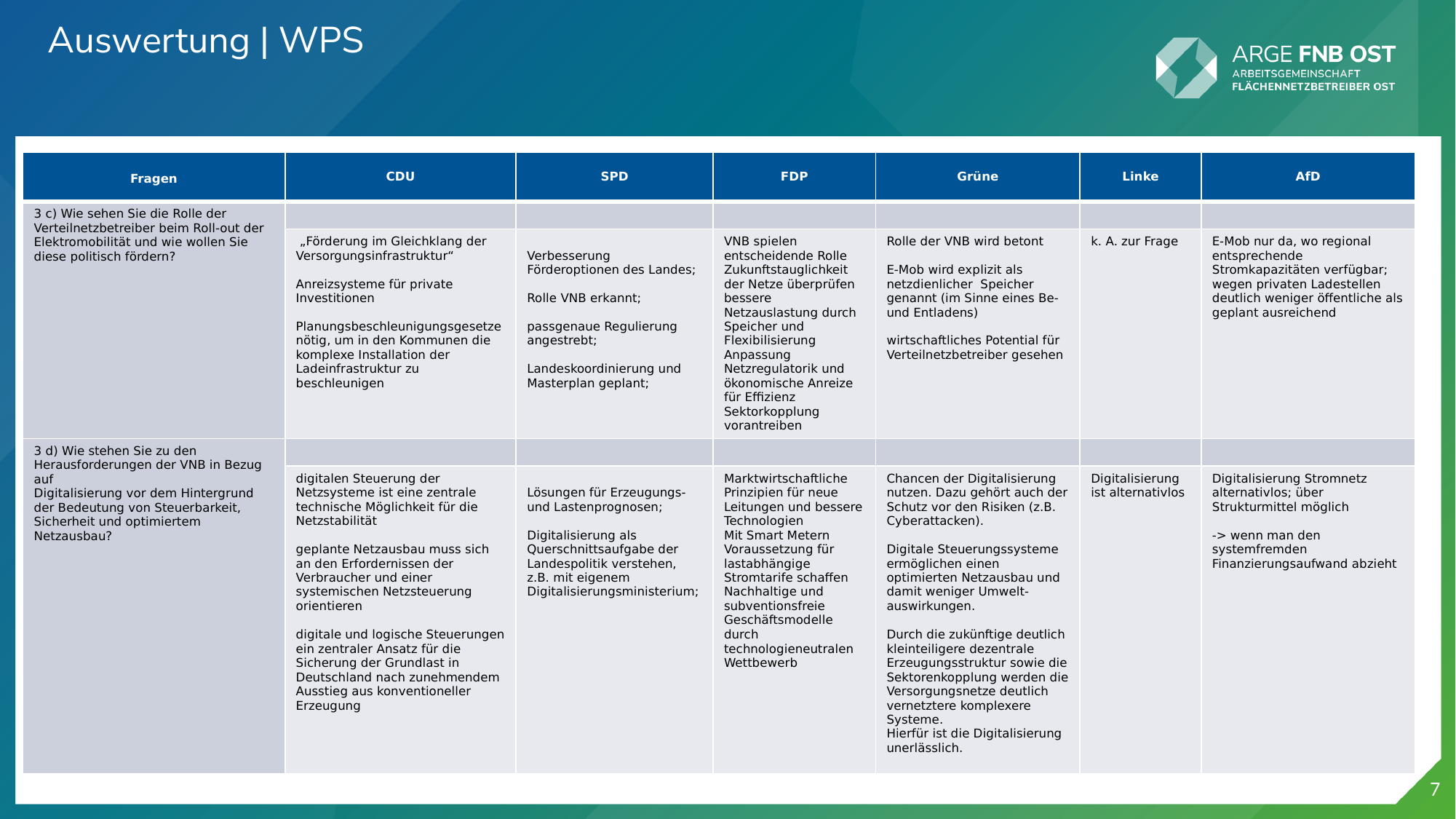

# Auswertung | WPS
| Fragen | CDU | SPD | FDP | Grüne | Linke | AfD |
| --- | --- | --- | --- | --- | --- | --- |
| 3 c) Wie sehen Sie die Rolle der Verteilnetzbetreiber beim Roll-out der Elektromobilität und wie wollen Sie diese politisch fördern? |  |  |  |  |  |  |
|  | „Förderung im Gleichklang der Versorgungsinfrastruktur“ Anreizsysteme für private Investitionen Planungsbeschleunigungsgesetze nötig, um in den Kommunen die komplexe Installation der Ladeinfrastruktur zu beschleunigen | Verbesserung Förderoptionen des Landes; Rolle VNB erkannt; passgenaue Regulierung angestrebt; Landeskoordinierung und Masterplan geplant; | VNB spielen entscheidende Rolle Zukunftstauglichkeit der Netze überprüfen bessere Netzauslastung durch Speicher und Flexibilisierung Anpassung Netzregulatorik und ökonomische Anreize für Effizienz Sektorkopplung vorantreiben | Rolle der VNB wird betont E-Mob wird explizit als netzdienlicher Speicher genannt (im Sinne eines Be- und Entladens) wirtschaftliches Potential für Verteilnetzbetreiber gesehen | k. A. zur Frage | E-Mob nur da, wo regional entsprechende Stromkapazitäten verfügbar; wegen privaten Ladestellen deutlich weniger öffentliche als geplant ausreichend |
| 3 d) Wie stehen Sie zu den Herausforderungen der VNB in Bezug auf Digitalisierung vor dem Hintergrund der Bedeutung von Steuerbarkeit, Sicherheit und optimiertem Netzausbau? |  |  |  |  |  |  |
|  | digitalen Steuerung der Netzsysteme ist eine zentrale technische Möglichkeit für die Netzstabilität geplante Netzausbau muss sich an den Erfordernissen der Verbraucher und einer systemischen Netzsteuerung orientieren digitale und logische Steuerungen ein zentraler Ansatz für die Sicherung der Grundlast in Deutschland nach zunehmendem Ausstieg aus konventioneller Erzeugung | Lösungen für Erzeugungs- und Lastenprognosen; Digitalisierung als Querschnittsaufgabe der Landespolitik verstehen, z.B. mit eigenem Digitalisierungsministerium; | Marktwirtschaftliche Prinzipien für neue Leitungen und bessere Technologien Mit Smart Metern Voraussetzung für lastabhängige Stromtarife schaffen Nachhaltige und subventionsfreie Geschäftsmodelle durch technologieneutralen Wettbewerb | Chancen der Digitalisierung nutzen. Dazu gehört auch der Schutz vor den Risiken (z.B. Cyberattacken). Digitale Steuerungssysteme ermöglichen einen optimierten Netzausbau und damit weniger Umwelt-auswirkungen. Durch die zukünftige deutlich kleinteiligere dezentrale Erzeugungsstruktur sowie die Sektorenkopplung werden die Versorgungsnetze deutlich vernetztere komplexere Systeme. Hierfür ist die Digitalisierung unerlässlich. | Digitalisierung ist alternativlos | Digitalisierung Stromnetz alternativlos; über Strukturmittel möglich -> wenn man den systemfremden Finanzierungsaufwand abzieht |
7